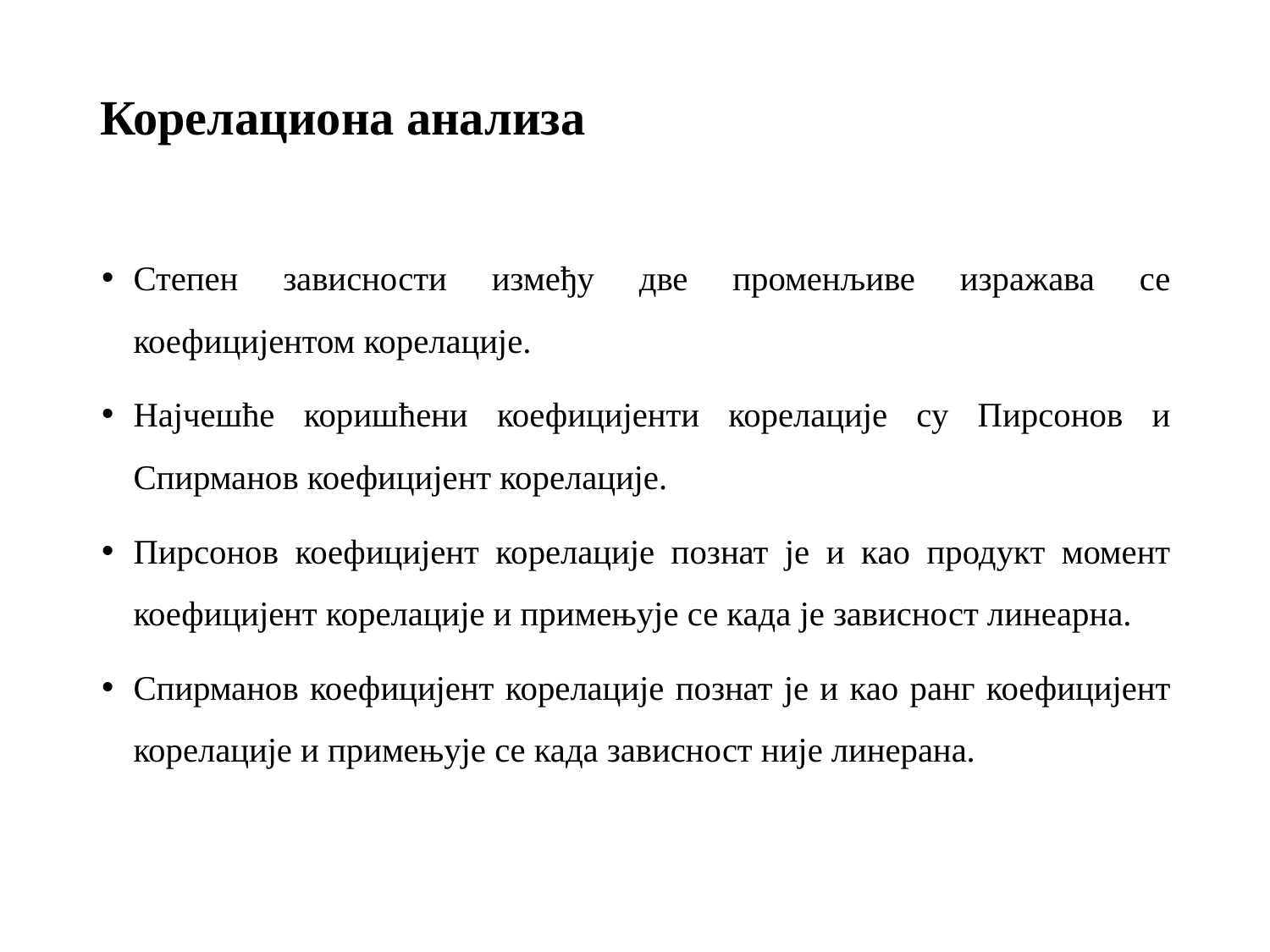

# Корелациона анализа
Степен зависности између две променљиве изражава се коефицијентом корелације.
Најчешће коришћени коефицијенти корелације су Пирсонов и Спирманов коефицијент корелације.
Пирсонов коефицијент корелације познат је и као продукт момент коефицијент корелације и примењује се када је зависност линеарна.
Спирманов коефицијент корелације познат је и као ранг коефицијент корелације и примењује се када зависност није линерана.